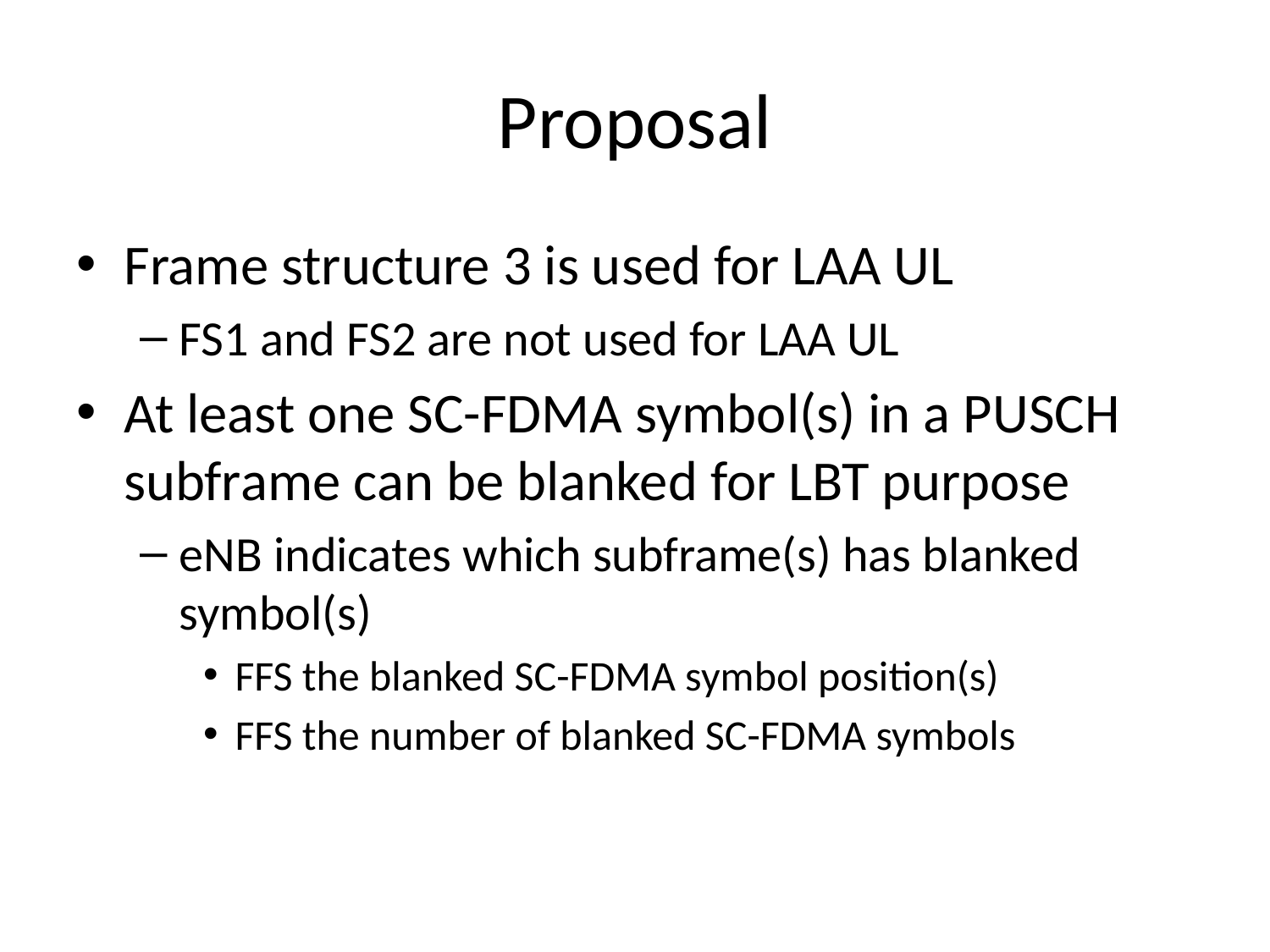

# Proposal
Frame structure 3 is used for LAA UL
FS1 and FS2 are not used for LAA UL
At least one SC-FDMA symbol(s) in a PUSCH subframe can be blanked for LBT purpose
eNB indicates which subframe(s) has blanked symbol(s)
FFS the blanked SC-FDMA symbol position(s)
FFS the number of blanked SC-FDMA symbols